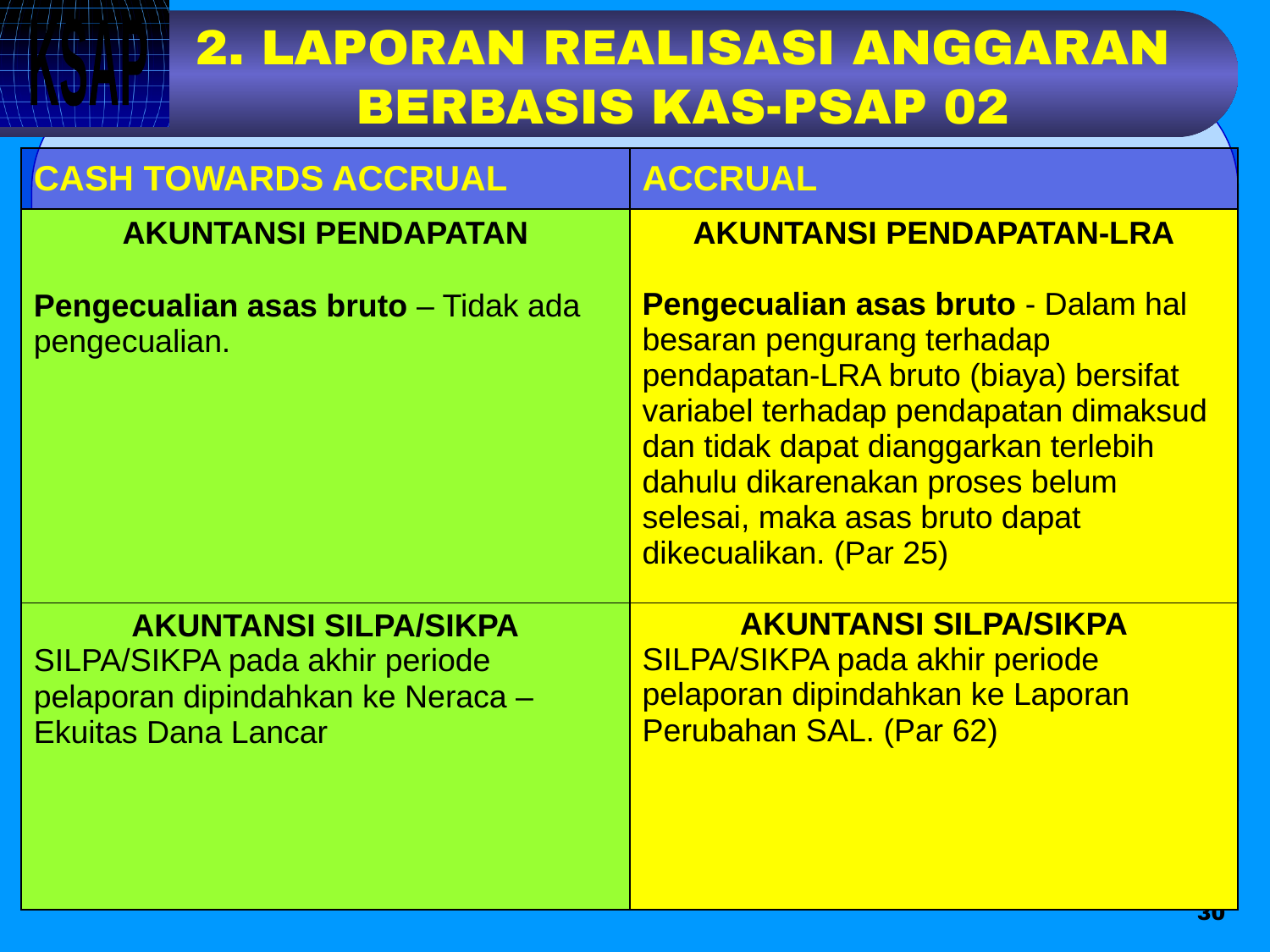

# 2. LAPORAN REALISASI ANGGARAN BERBASIS KAS-PSAP 02
| CASH TOWARDS ACCRUAL | ACCRUAL |
| --- | --- |
| AKUNTANSI PENDAPATAN Pengecualian asas bruto – Tidak ada pengecualian. AKUNTANSI SILPA/SIKPA SILPA/SIKPA pada akhir periode pelaporan dipindahkan ke Neraca – Ekuitas Dana Lancar | AKUNTANSI PENDAPATAN-LRA Pengecualian asas bruto - Dalam hal besaran pengurang terhadap pendapatan-LRA bruto (biaya) bersifat variabel terhadap pendapatan dimaksud dan tidak dapat dianggarkan terlebih dahulu dikarenakan proses belum selesai, maka asas bruto dapat dikecualikan. (Par 25) AKUNTANSI SILPA/SIKPA SILPA/SIKPA pada akhir periode pelaporan dipindahkan ke Laporan Perubahan SAL. (Par 62) |
30